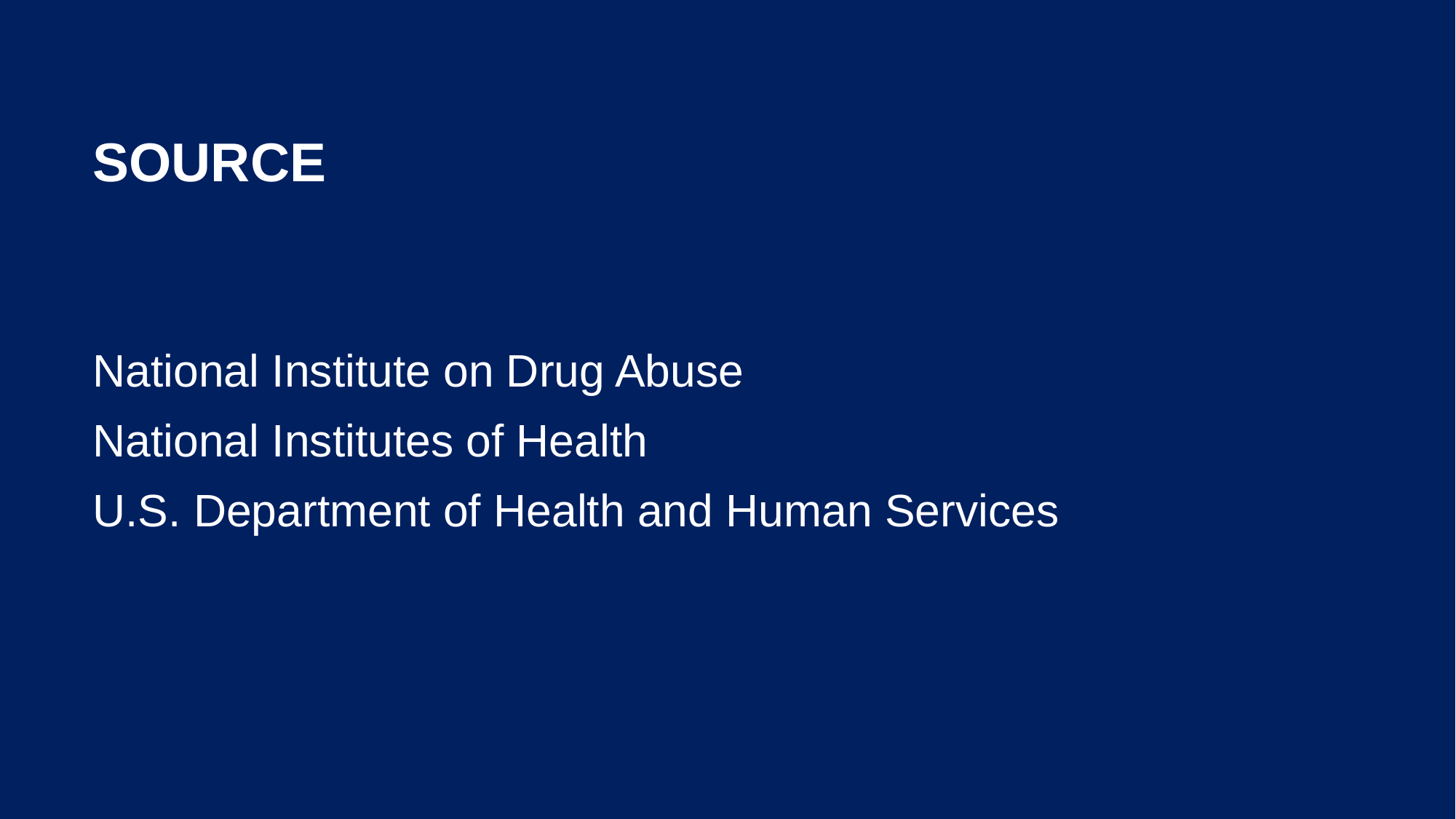

# Source
National Institute on Drug Abuse
National Institutes of Health
U.S. Department of Health and Human Services